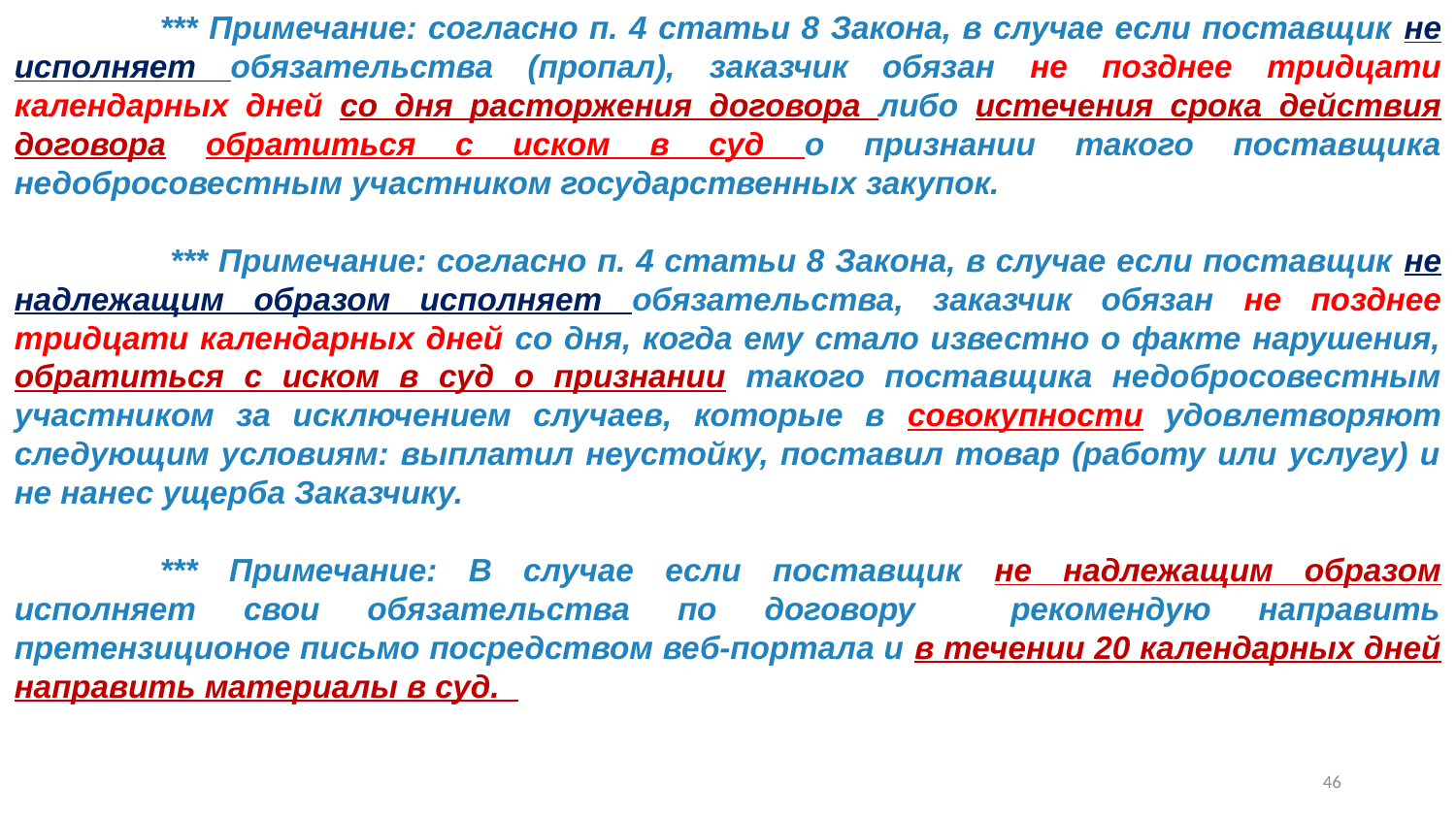

*** Примечание: согласно п. 4 статьи 8 Закона, в случае если поставщик не исполняет обязательства (пропал), заказчик обязан не позднее тридцати календарных дней со дня расторжения договора либо истечения срока действия договора обратиться с иском в суд о признании такого поставщика недобросовестным участником государственных закупок.

	 *** Примечание: согласно п. 4 статьи 8 Закона, в случае если поставщик не надлежащим образом исполняет обязательства, заказчик обязан не позднее тридцати календарных дней со дня, когда ему стало известно о факте нарушения, обратиться с иском в суд о признании такого поставщика недобросовестным участником за исключением случаев, которые в совокупности удовлетворяют следующим условиям: выплатил неустойку, поставил товар (работу или услугу) и не нанес ущерба Заказчику.

	*** Примечание: В случае если поставщик не надлежащим образом исполняет свои обязательства по договору  рекомендую направить претензиционое письмо посредством веб-портала и в течении 20 календарных дней направить материалы в суд.

46